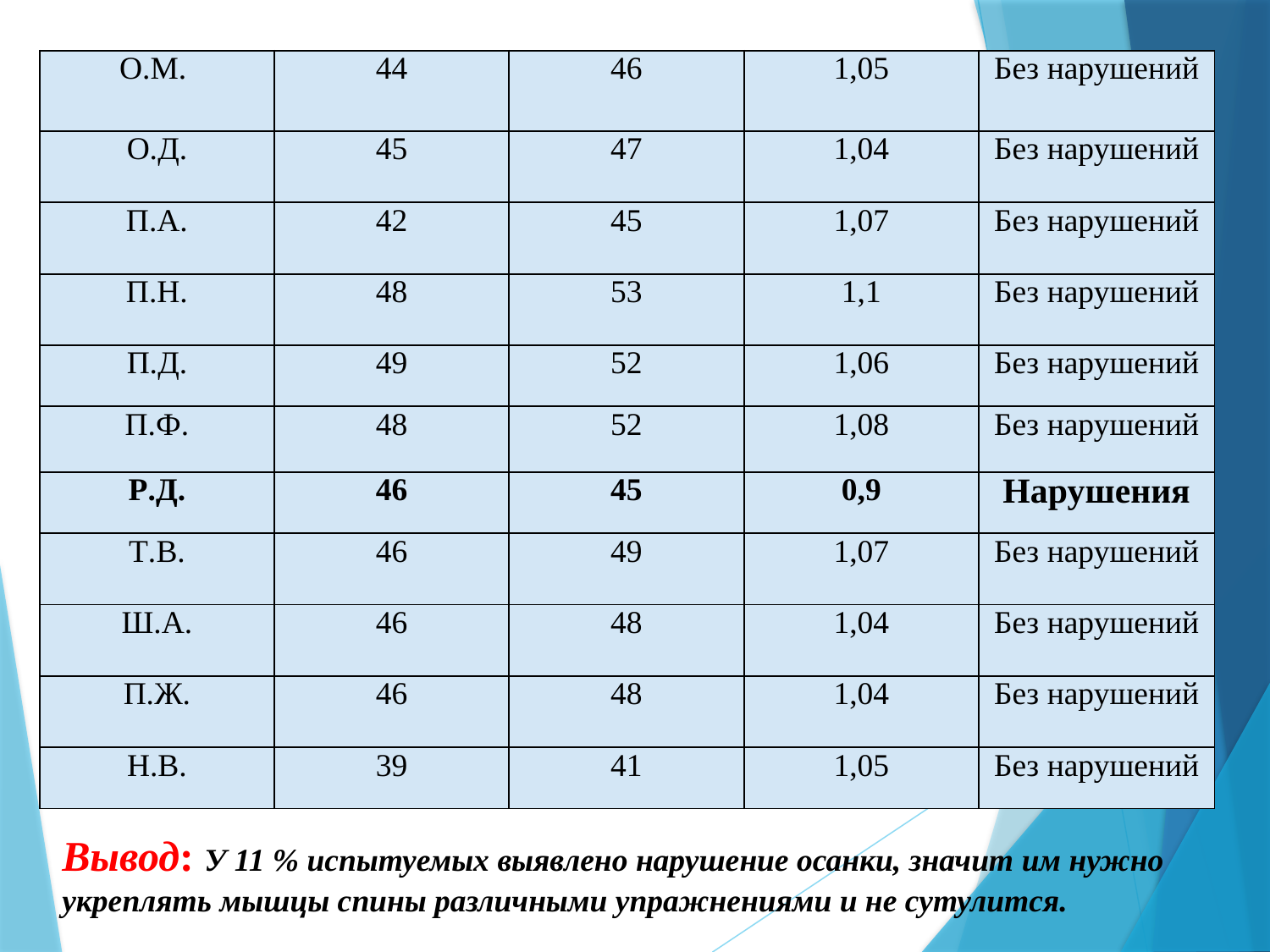

| О.М. | 44 | 46 | 1,05 | Без нарушений |
| --- | --- | --- | --- | --- |
| О.Д. | 45 | 47 | 1,04 | Без нарушений |
| П.А. | 42 | 45 | 1,07 | Без нарушений |
| П.Н. | 48 | 53 | 1,1 | Без нарушений |
| П.Д. | 49 | 52 | 1,06 | Без нарушений |
| П.Ф. | 48 | 52 | 1,08 | Без нарушений |
| Р.Д. | 46 | 45 | 0,9 | Нарушения |
| Т.В. | 46 | 49 | 1,07 | Без нарушений |
| Ш.А. | 46 | 48 | 1,04 | Без нарушений |
| П.Ж. | 46 | 48 | 1,04 | Без нарушений |
| Н.В. | 39 | 41 | 1,05 | Без нарушений |
Вывод: У 11 % испытуемых выявлено нарушение осанки, значит им нужно укреплять мышцы спины различными упражнениями и не сутулится.